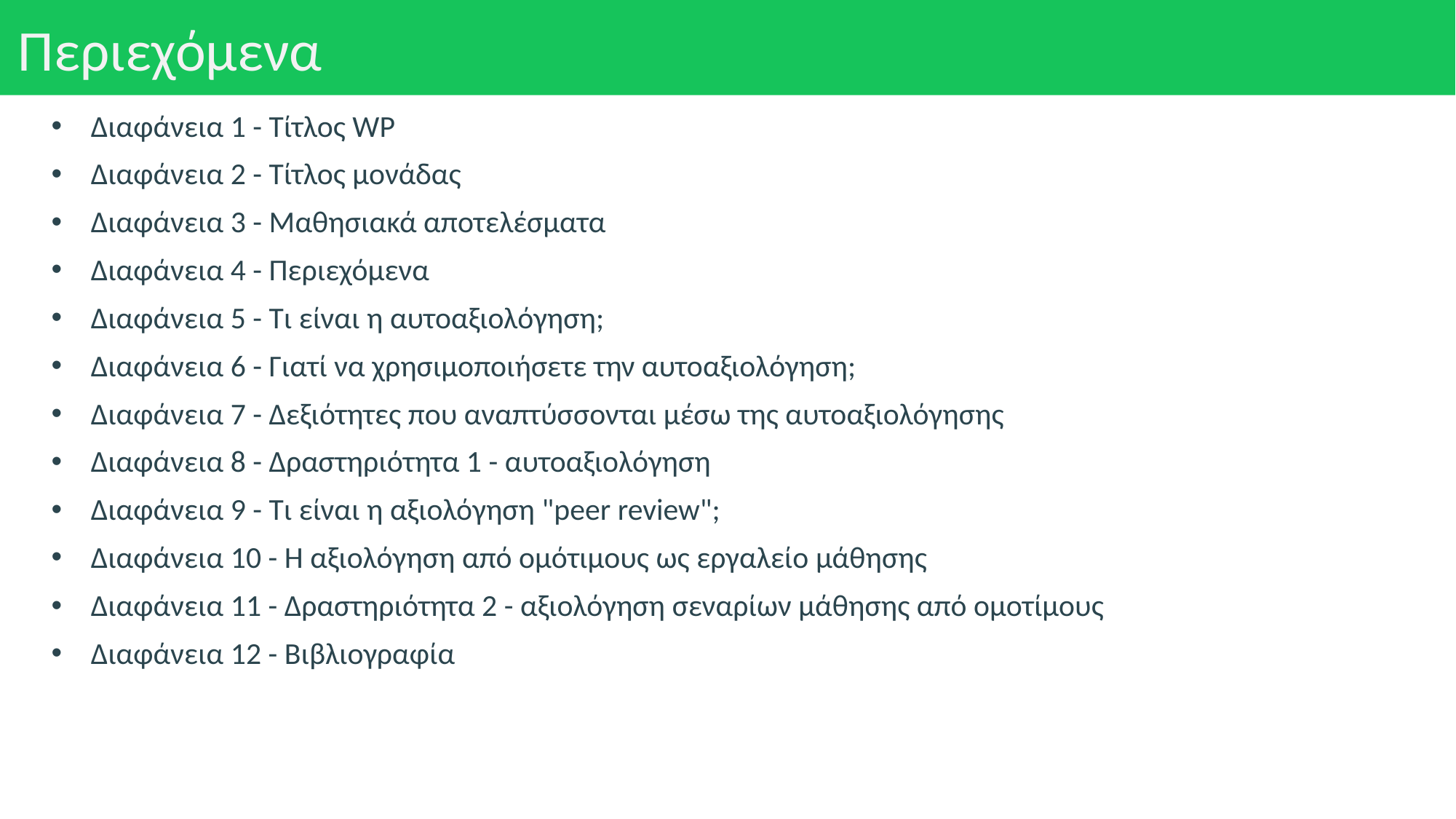

# Περιεχόμενα
Διαφάνεια 1 - Τίτλος WP
Διαφάνεια 2 - Τίτλος μονάδας
Διαφάνεια 3 - Μαθησιακά αποτελέσματα
Διαφάνεια 4 - Περιεχόμενα
Διαφάνεια 5 - Τι είναι η αυτοαξιολόγηση;
Διαφάνεια 6 - Γιατί να χρησιμοποιήσετε την αυτοαξιολόγηση;
Διαφάνεια 7 - Δεξιότητες που αναπτύσσονται μέσω της αυτοαξιολόγησης
Διαφάνεια 8 - Δραστηριότητα 1 - αυτοαξιολόγηση
Διαφάνεια 9 - Τι είναι η αξιολόγηση "peer review";
Διαφάνεια 10 - Η αξιολόγηση από ομότιμους ως εργαλείο μάθησης
Διαφάνεια 11 - Δραστηριότητα 2 - αξιολόγηση σεναρίων μάθησης από ομοτίμους
Διαφάνεια 12 - Βιβλιογραφία